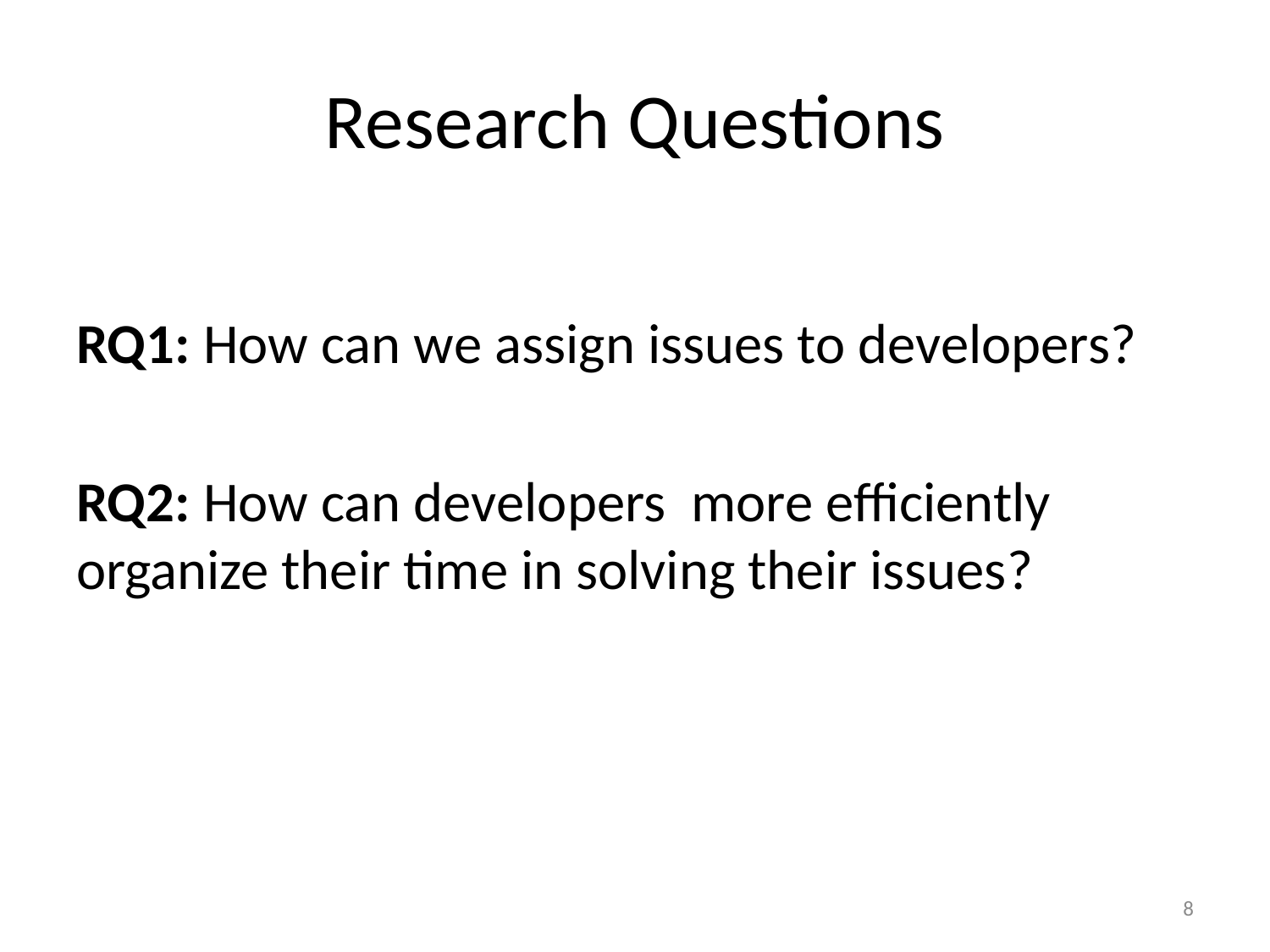

# Research Questions

RQ1: How can we assign issues to developers?

RQ2: How can developers  more efficiently organize their time in solving their issues?

8